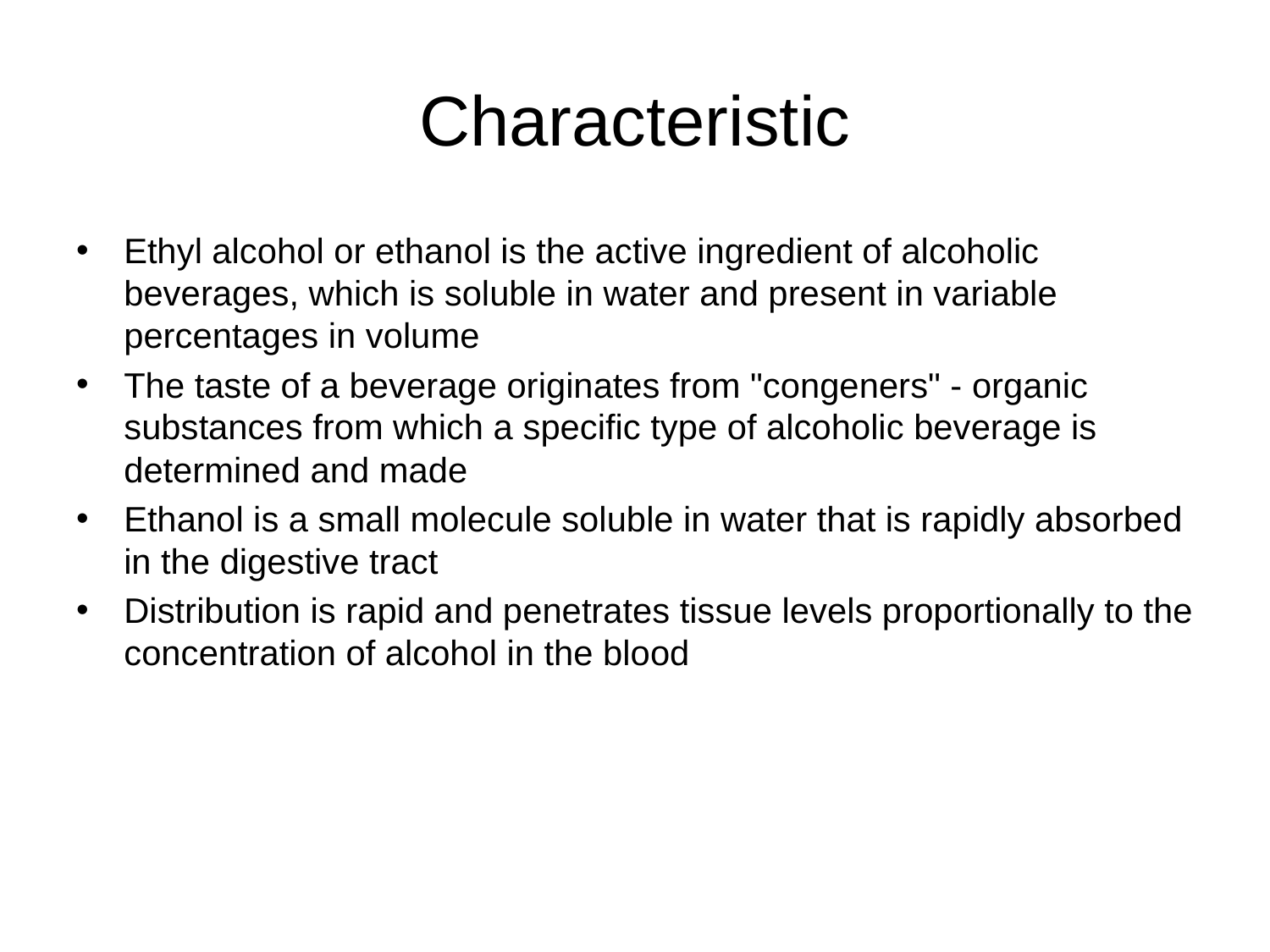

# Characteristic
Ethyl alcohol or ethanol is the active ingredient of alcoholic beverages, which is soluble in water and present in variable percentages in volume
The taste of a beverage originates from "congeners" - organic substances from which a specific type of alcoholic beverage is determined and made
Ethanol is a small molecule soluble in water that is rapidly absorbed in the digestive tract
Distribution is rapid and penetrates tissue levels proportionally to the concentration of alcohol in the blood